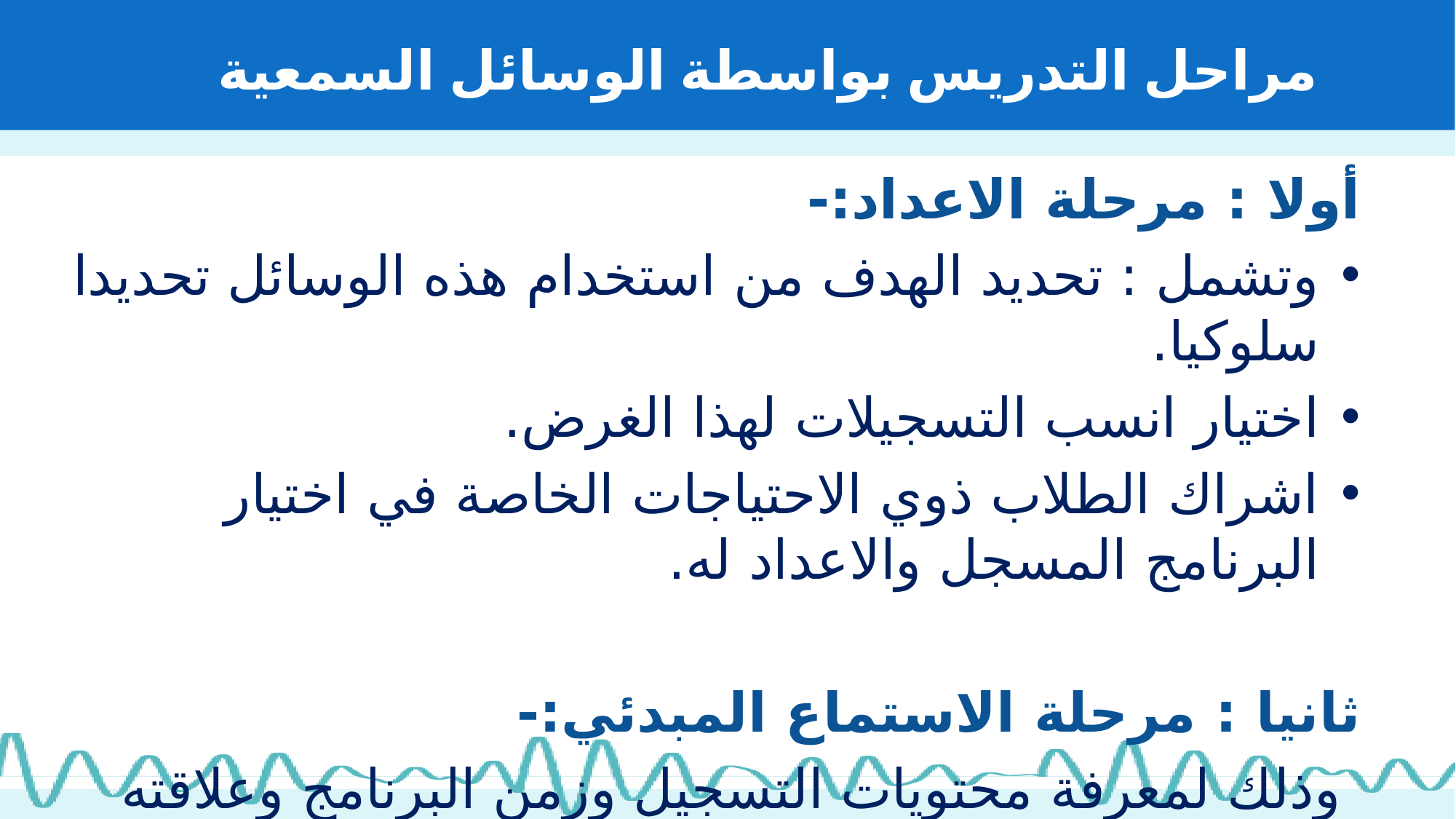

# مراحل التدريس بواسطة الوسائل السمعية
أولا : مرحلة الاعداد:-
وتشمل : تحديد الهدف من استخدام هذه الوسائل تحديدا سلوكيا.
اختيار انسب التسجيلات لهذا الغرض.
اشراك الطلاب ذوي الاحتياجات الخاصة في اختيار البرنامج المسجل والاعداد له.

ثانيا : مرحلة الاستماع المبدئي:-
 وذلك لمعرفة محتويات التسجيل وزمن البرنامج وعلاقته بموضوع الدرس وأهدافه.